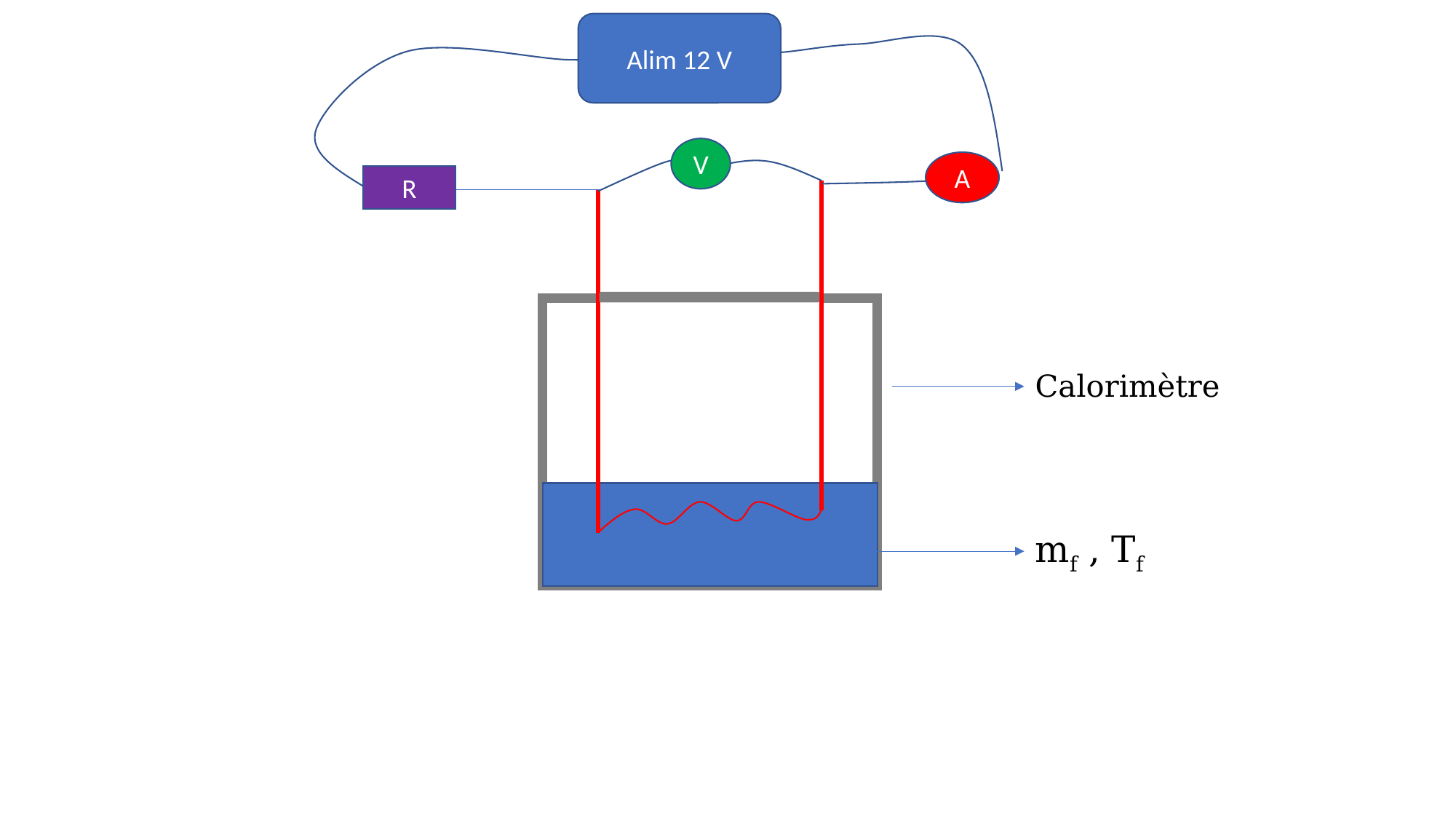

Alim 12 V

V
A

R

Calorimètre

mf , Tf